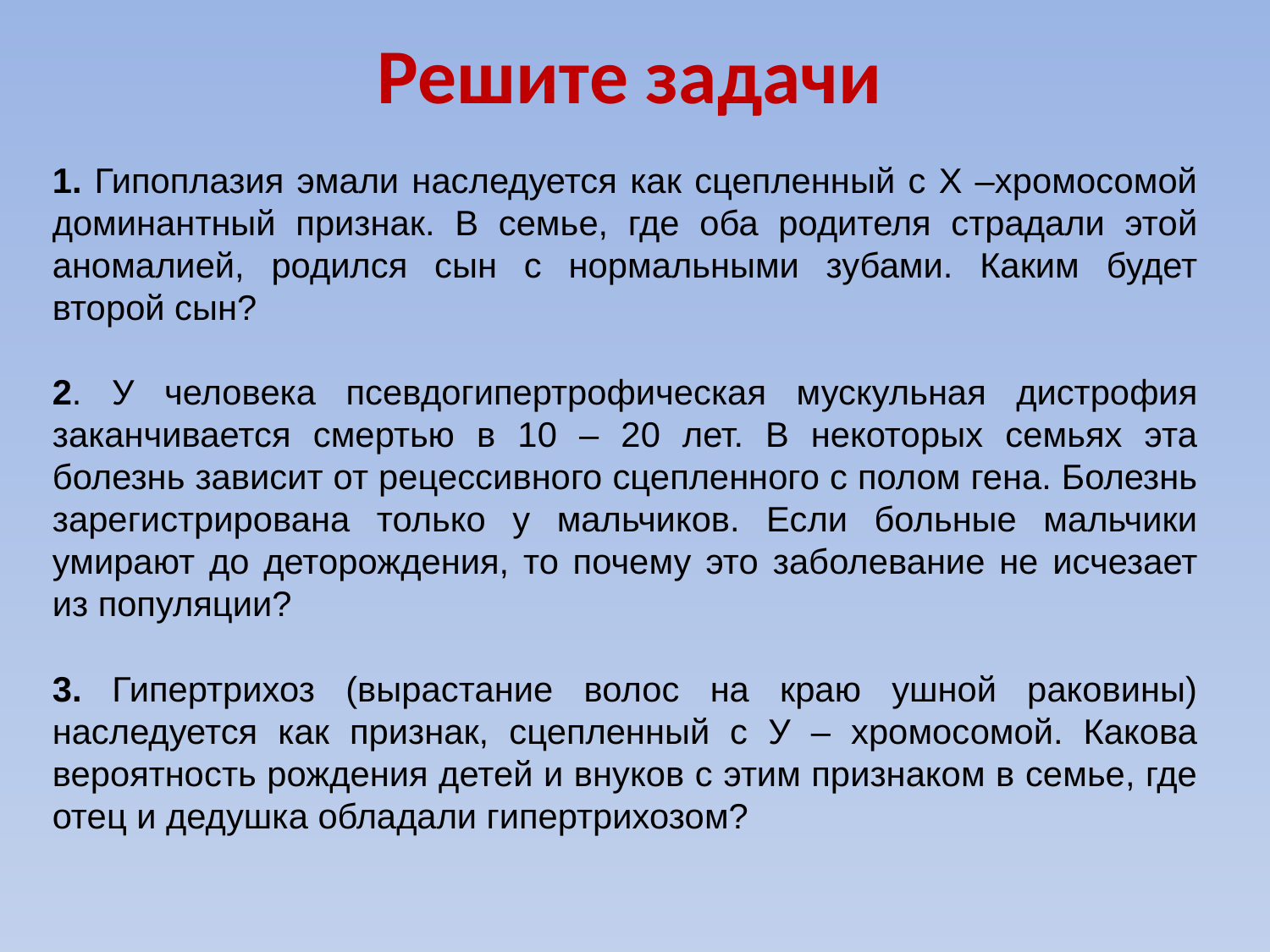

Решите задачи
1. Гипоплазия эмали наследуется как сцепленный с Х –хромосомой доминантный признак. В семье, где оба родителя страдали этой аномалией, родился сын с нормальными зубами. Каким будет второй сын?

2. У человека псевдогипертрофическая мускульная дистрофия заканчивается смертью в 10 – 20 лет. В некоторых семьях эта болезнь зависит от рецессивного сцепленного с полом гена. Болезнь зарегистрирована только у мальчиков. Если больные мальчики умирают до деторождения, то почему это заболевание не исчезает из популяции?

3. Гипертрихоз (вырастание волос на краю ушной раковины) наследуется как признак, сцепленный с У – хромосомой. Какова вероятность рождения детей и внуков с этим признаком в семье, где отец и дедушка обладали гипертрихозом?